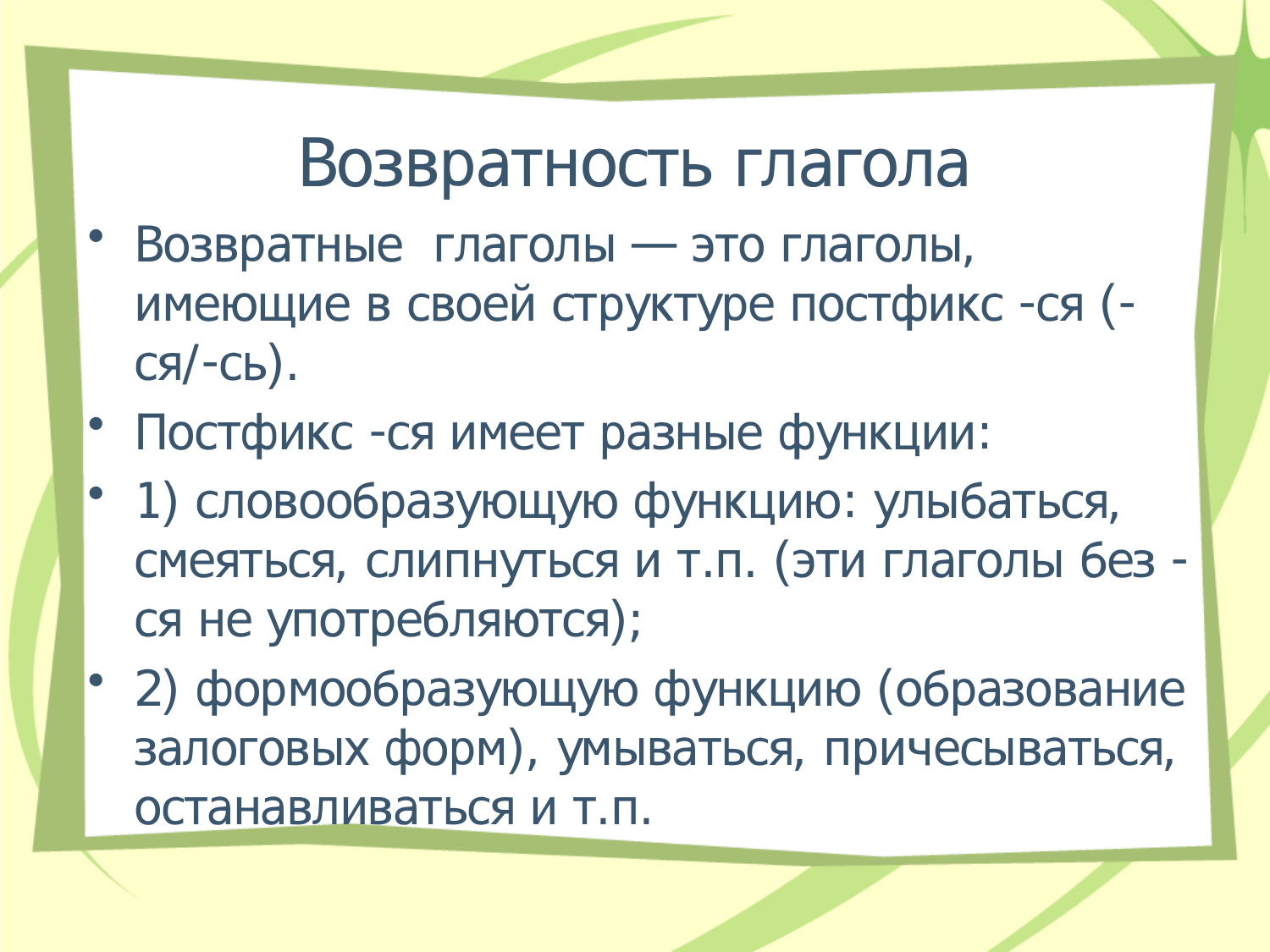

# Возвратность глагола
Возвратные  глаголы — это глаголы, имеющие в своей структуре постфикс -ся (-ся/-сь).
Постфикс -ся имеет разные функции:
1) словообразующую функцию: улыбаться, смеяться, слипнуться и т.п. (эти глаголы без -ся не употребляются);
2) формообразующую функцию (образование залоговых форм), умываться, причесываться, останавливаться и т.п.